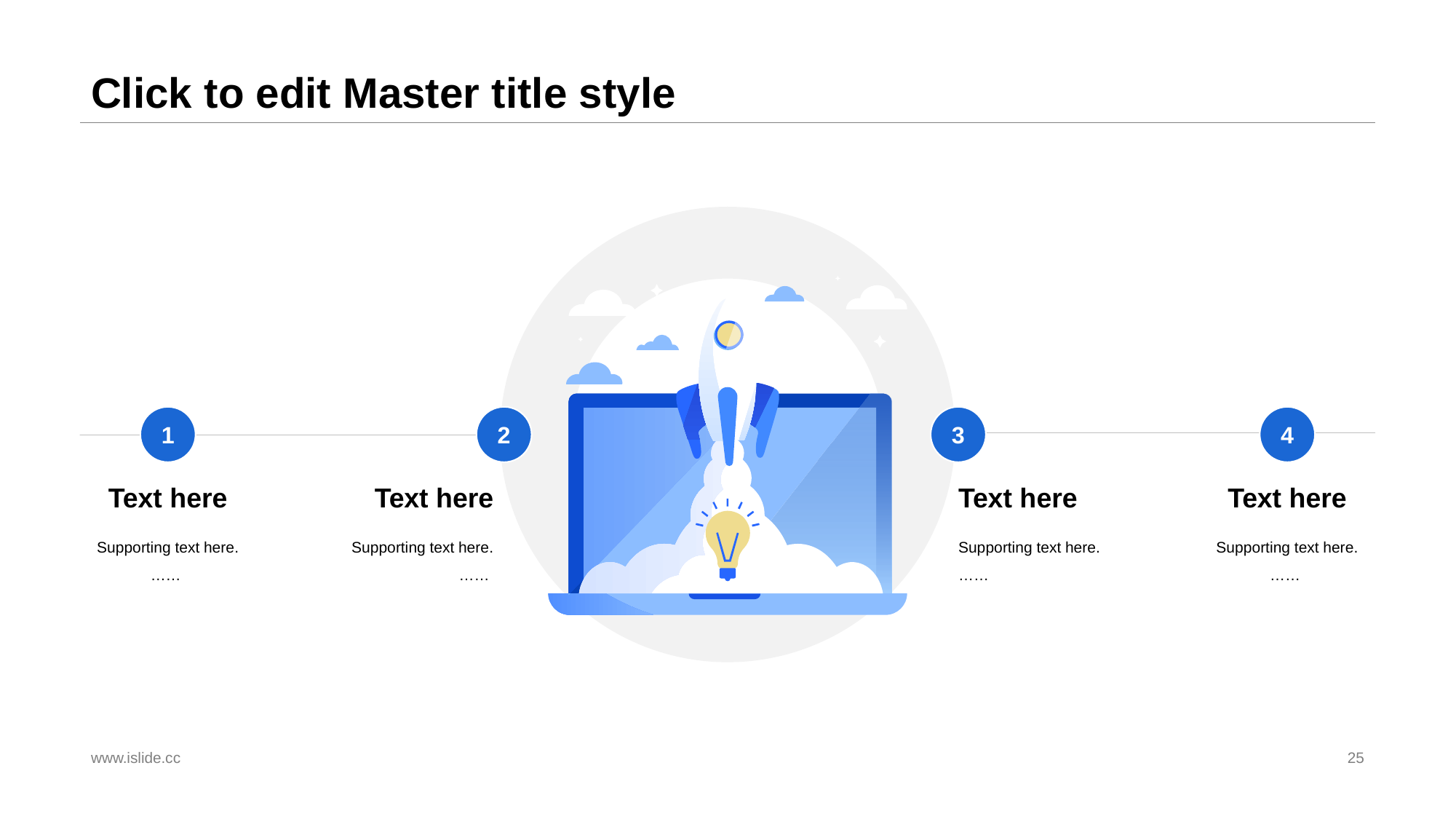

# Click to edit Master title style

1
2
3
4
Text here
Supporting text here.
……
Text here
Supporting text here.
……
Text here
Supporting text here.
……
Text here
Supporting text here.
……
www.islide.cc
25